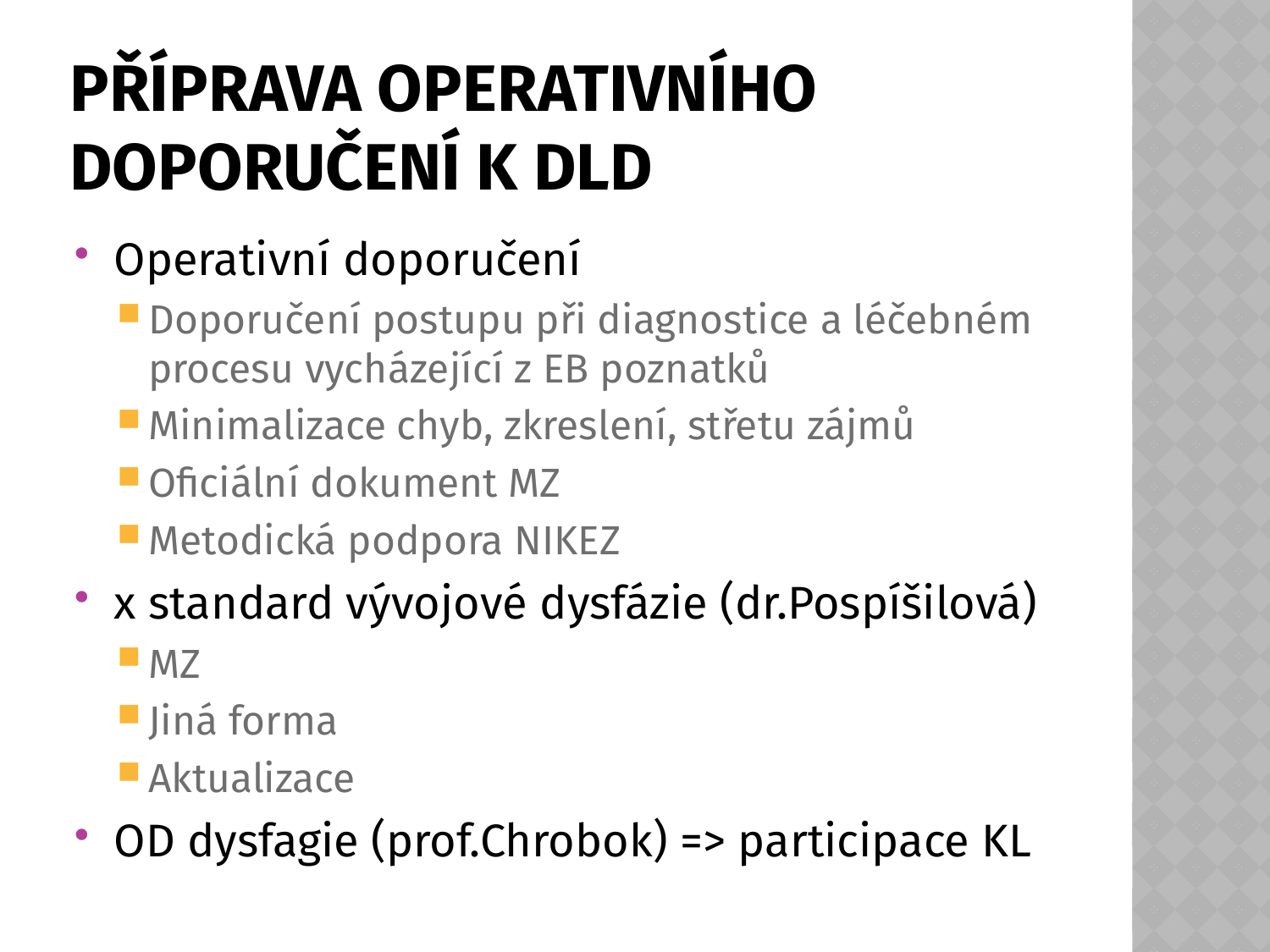

# Příprava operativního doporučení k DLD
Operativní doporučení
Doporučení postupu při diagnostice a léčebném procesu vycházející z EB poznatků
Minimalizace chyb, zkreslení, střetu zájmů
Oficiální dokument MZ
Metodická podpora NIKEZ
x standard vývojové dysfázie (dr.Pospíšilová)
MZ
Jiná forma
Aktualizace
OD dysfagie (prof.Chrobok) => participace KL